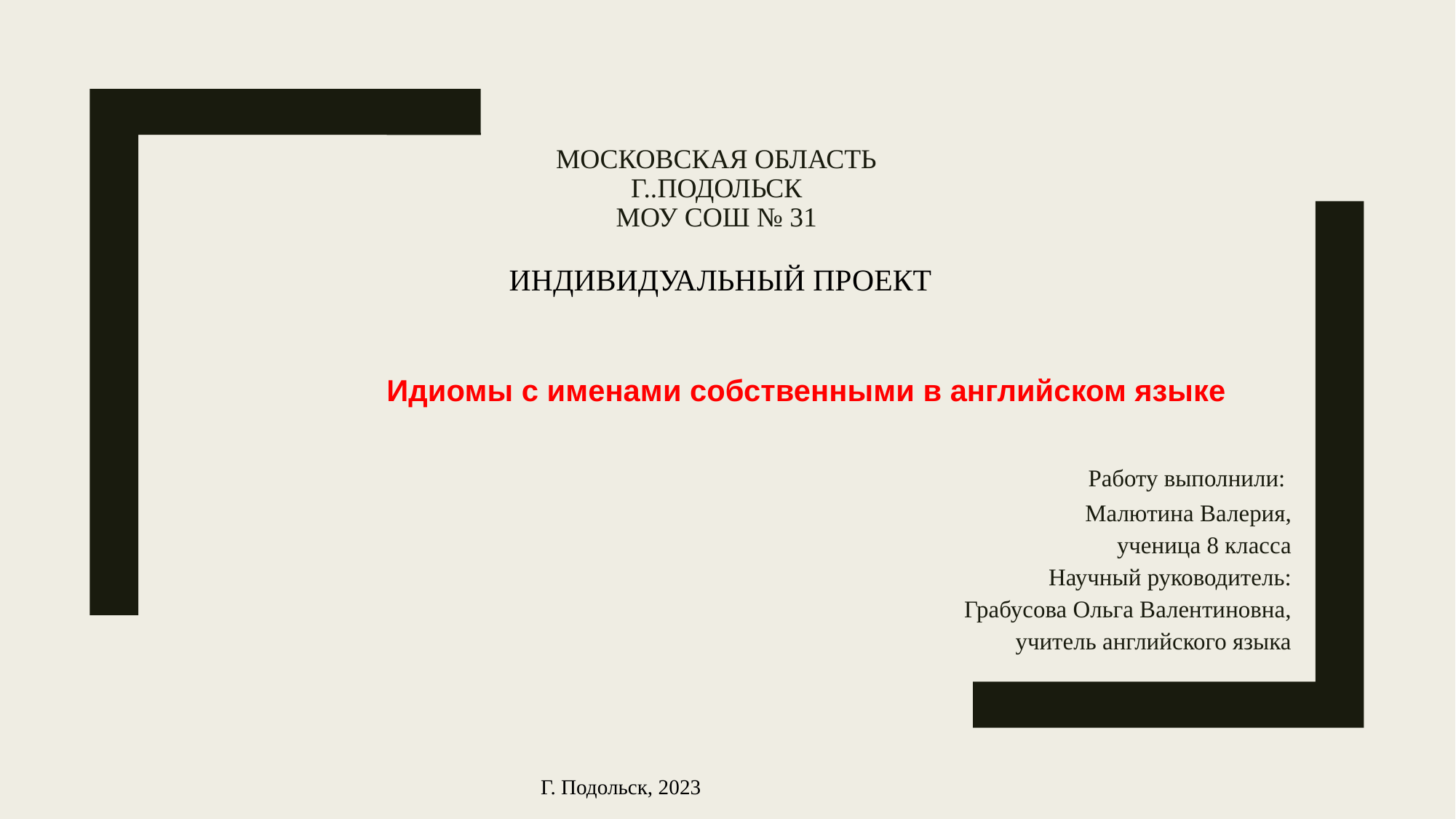

# Московская область г..Подольск МОУ СОШ № 31 индивидуальный проект
Идиомы с именами собственными в английском языке
                        Работу выполнили:
              Малютина Валерия,
                                     ученица 8 класса
                            Научный руководитель:
                   Грабусова Ольга Валентиновна,
 учитель английского языка

Г. Подольск, 2023